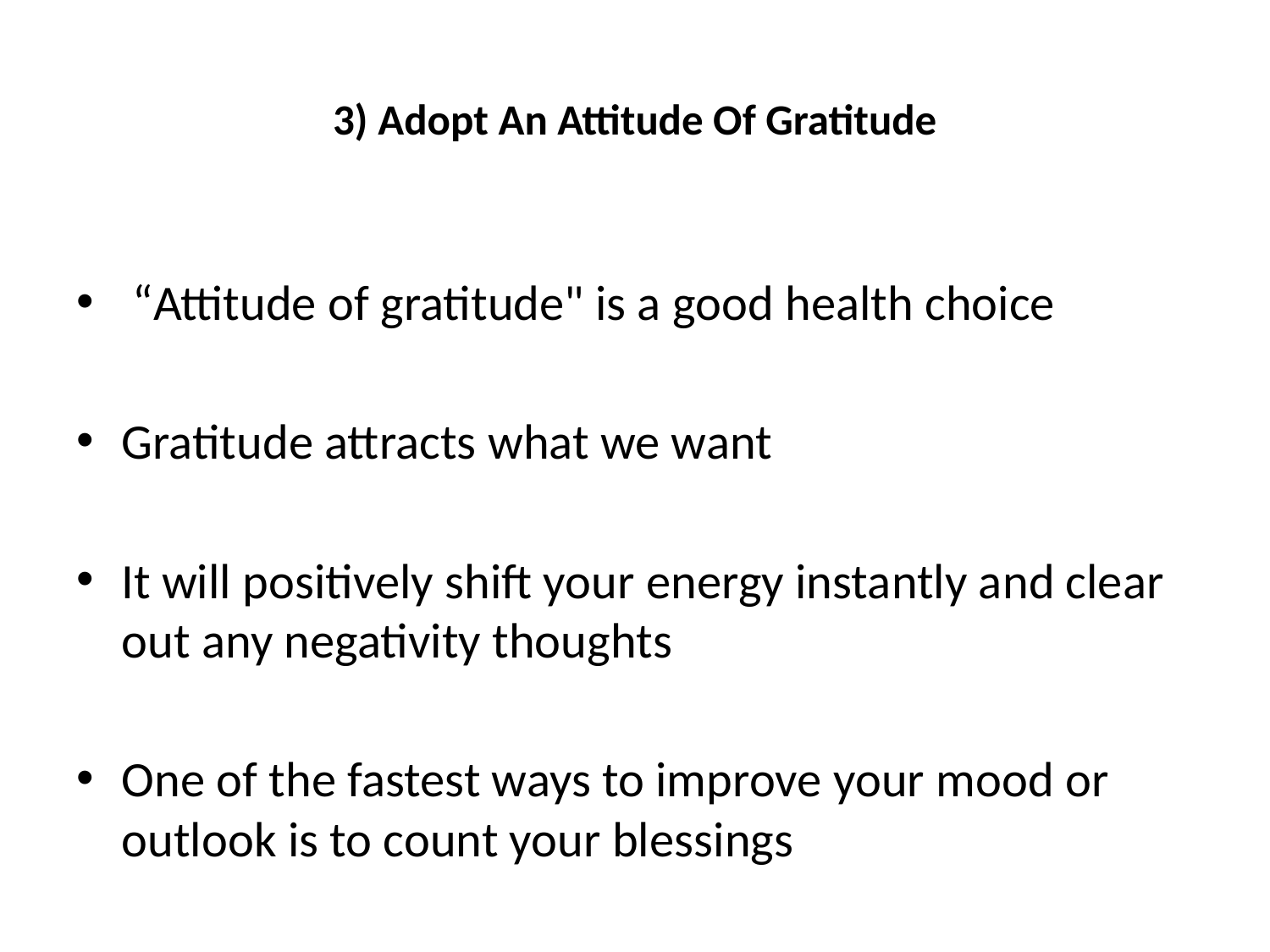

# 3) Adopt An Attitude Of Gratitude
 “Attitude of gratitude" is a good health choice

Gratitude attracts what we want

It will positively shift your energy instantly and clear out any negativity thoughts

One of the fastest ways to improve your mood or outlook is to count your blessings